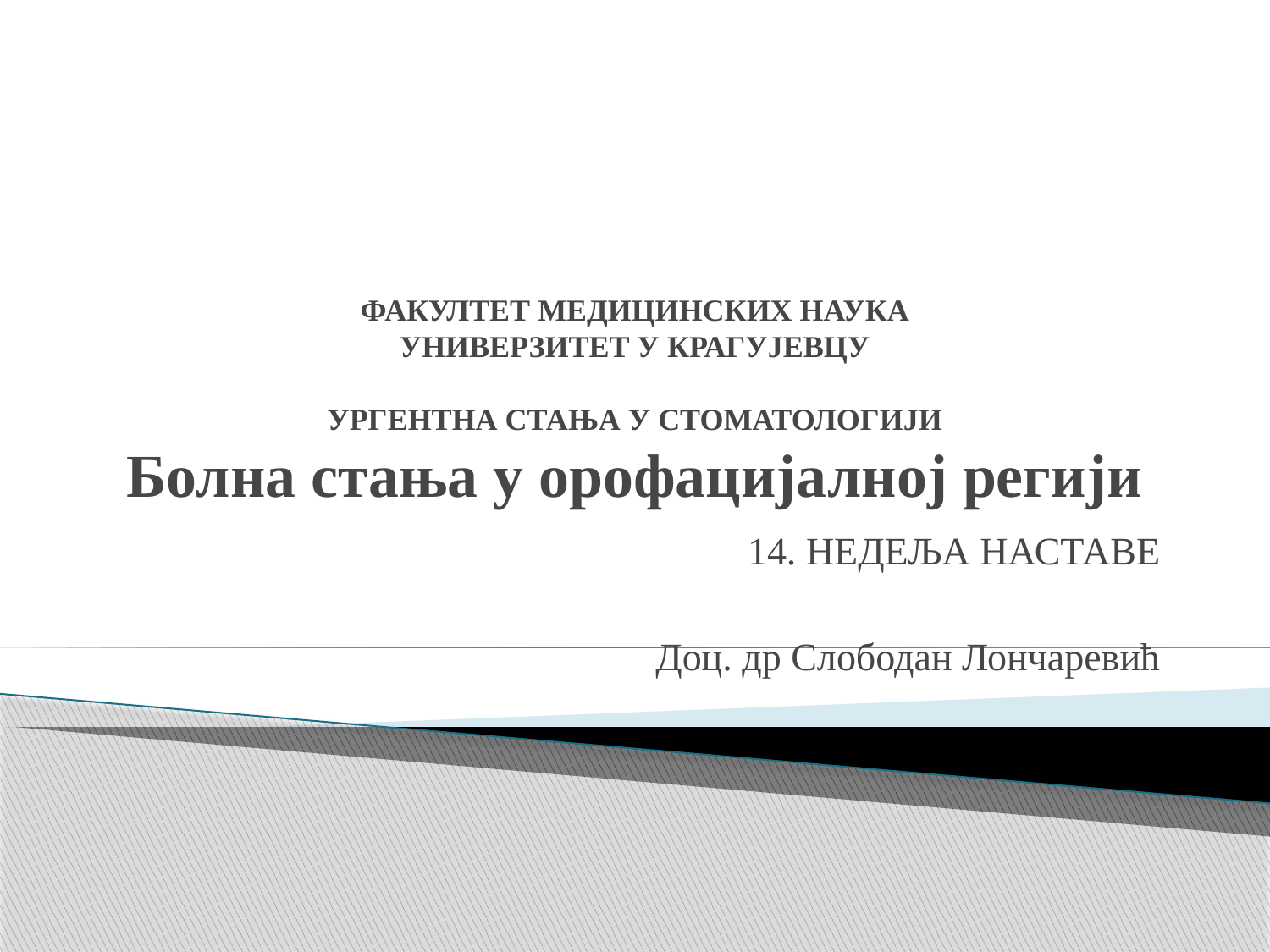

# ФАКУЛТЕТ МЕДИЦИНСКИХ НАУКА УНИВЕРЗИТЕТ У КРАГУЈЕВЦУ УРГЕНТНА СТАЊА У СТОМАТОЛОГИЈИ Болна стања у орофацијалној регији
14. НЕДЕЉА НАСТАВЕ

Доц. др Слободан Лончаревић